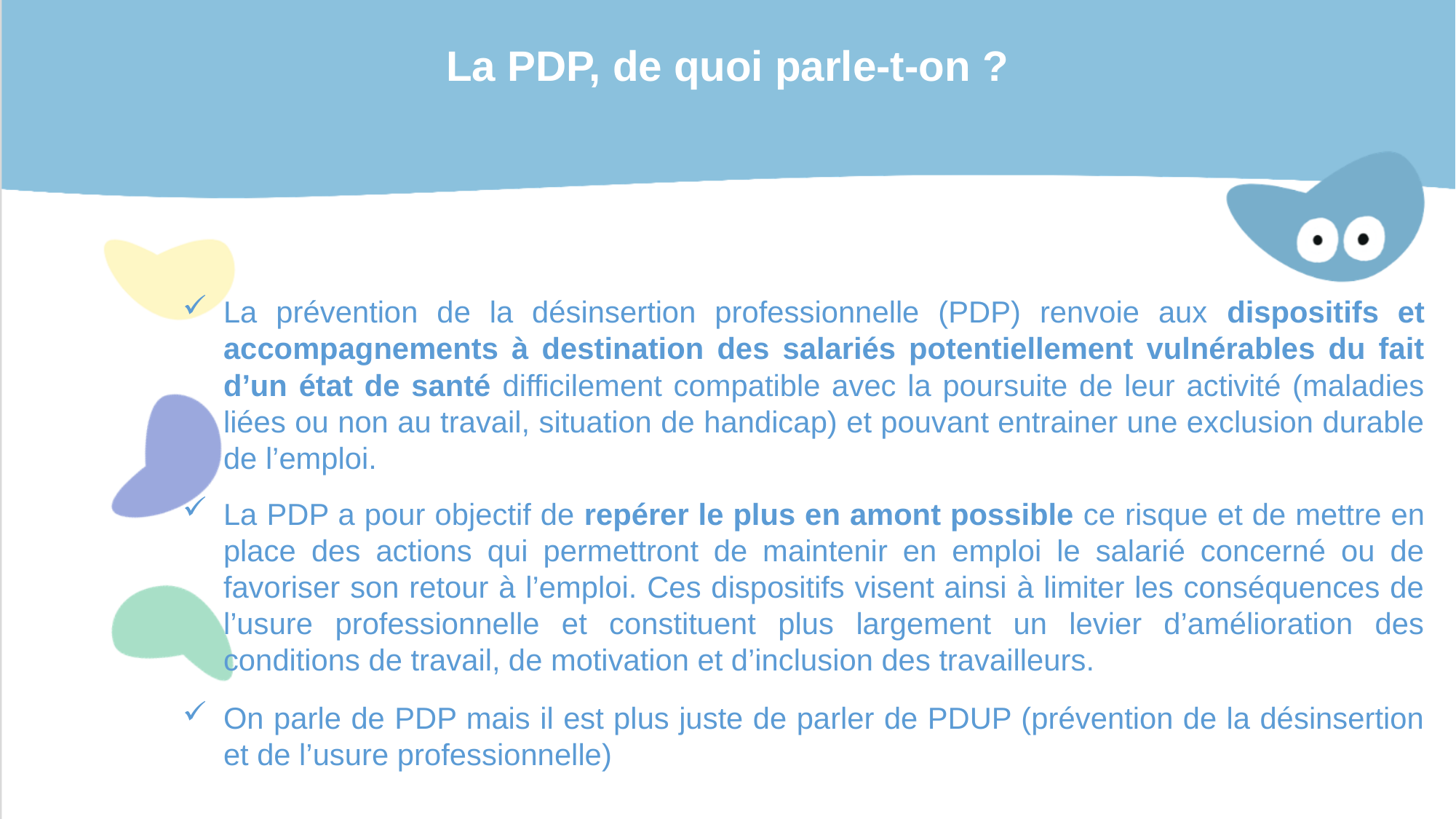

La PDP, de quoi parle-t-on ?

La prévention de la désinsertion professionnelle (PDP) renvoie aux dispositifs et accompagnements à destination des salariés potentiellement vulnérables du fait d’un état de santé difficilement compatible avec la poursuite de leur activité (maladies liées ou non au travail, situation de handicap) et pouvant entrainer une exclusion durable de l’emploi.

La PDP a pour objectif de repérer le plus en amont possible ce risque et de mettre en place des actions qui permettront de maintenir en emploi le salarié concerné ou de favoriser son retour à l’emploi. Ces dispositifs visent ainsi à limiter les conséquences de l’usure professionnelle et constituent plus largement un levier d’amélioration des conditions de travail, de motivation et d’inclusion des travailleurs.

On parle de PDP mais il est plus juste de parler de PDUP (prévention de la désinsertion et de l’usure professionnelle)